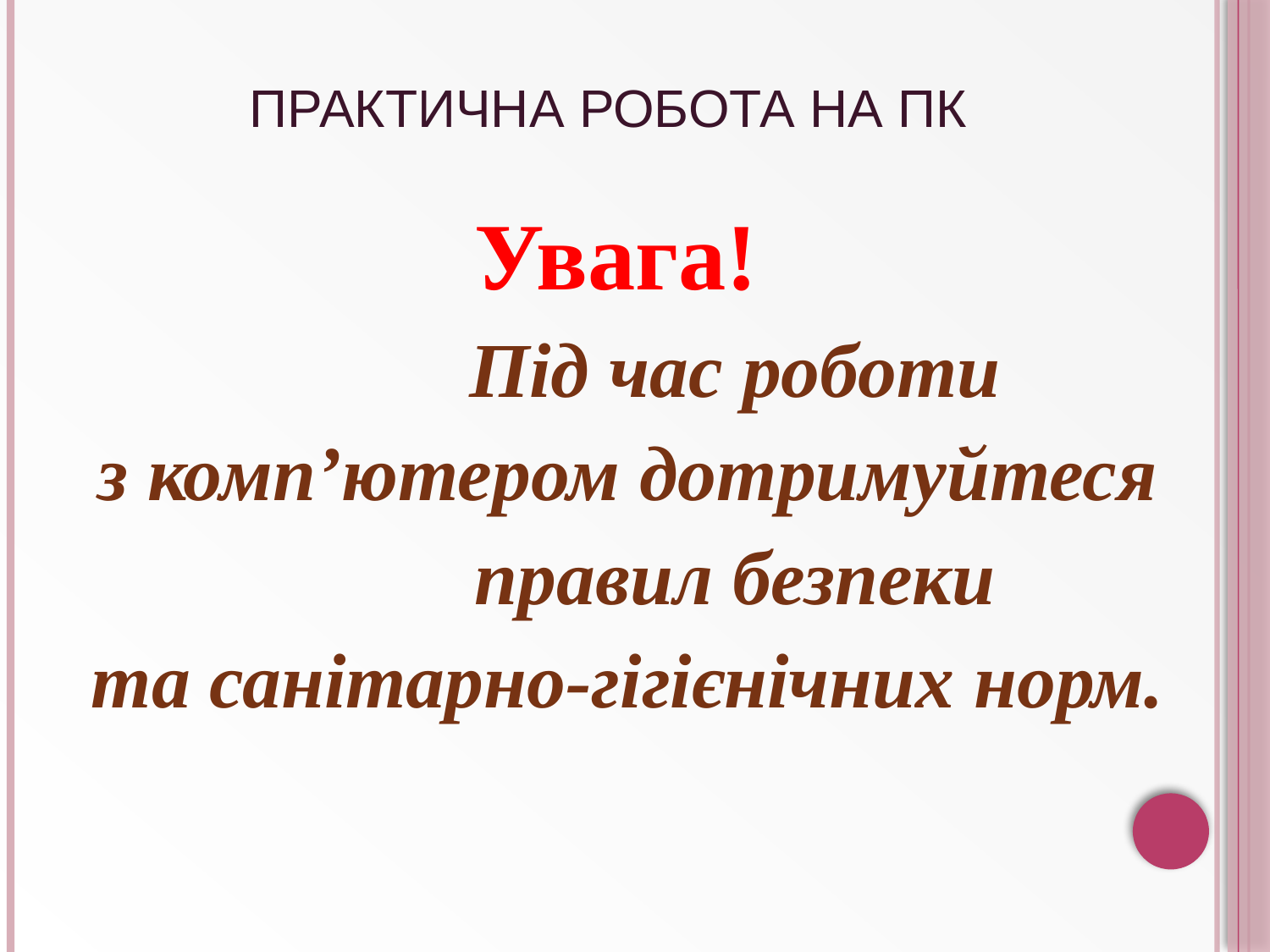

# Практична робота на ПК
Увага!
            Під час роботи
з комп’ютером дотримуйтеся
            правил безпеки
та санітарно-гігієнічних норм.